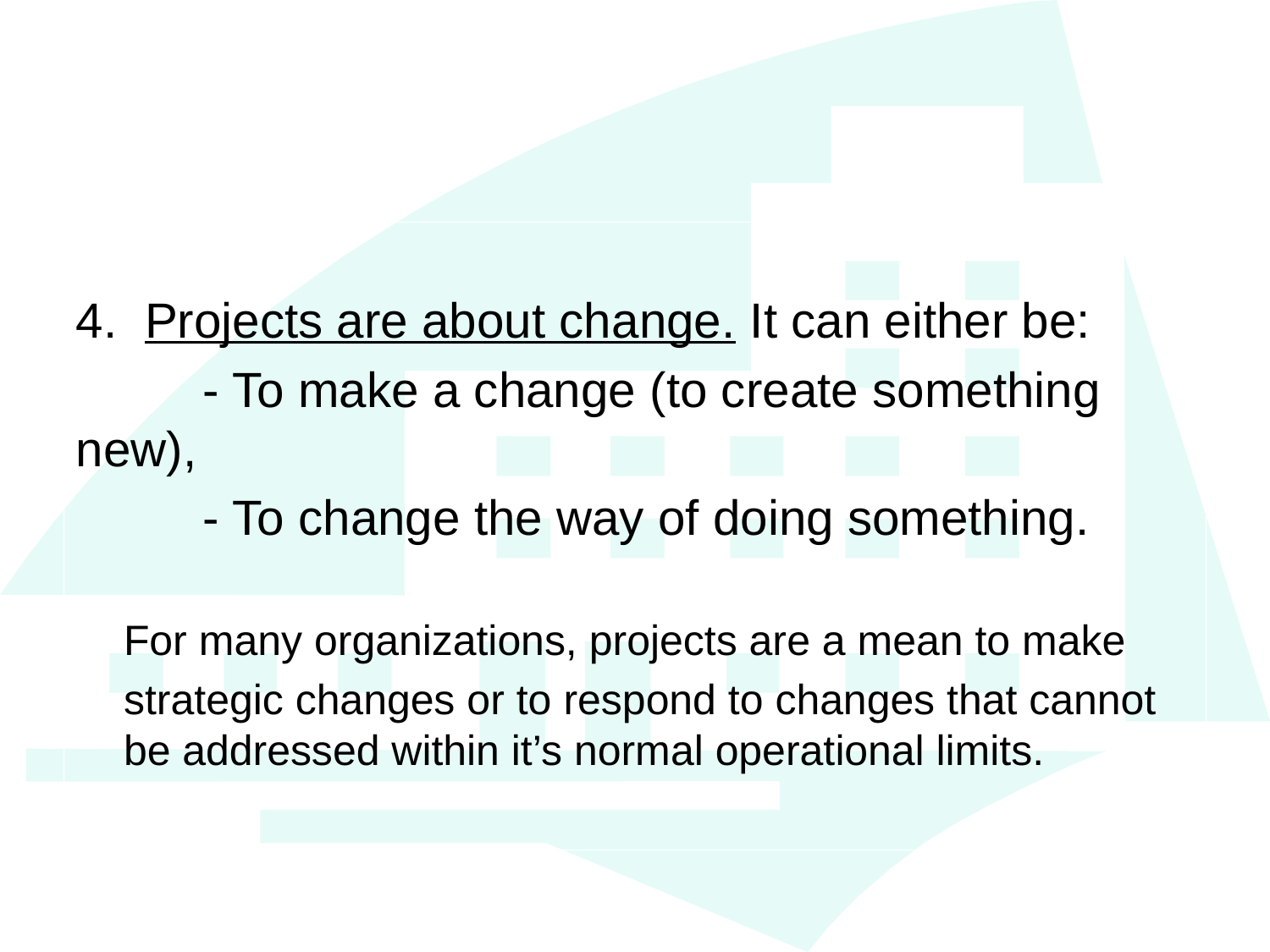

#

4.  Projects are about change. It can either be:
	- To make a change (to create something new),
	- To change the way of doing something.

	For many organizations, projects are a mean to make
strategic changes or to respond to changes that cannot  be addressed within it’s normal operational limits.